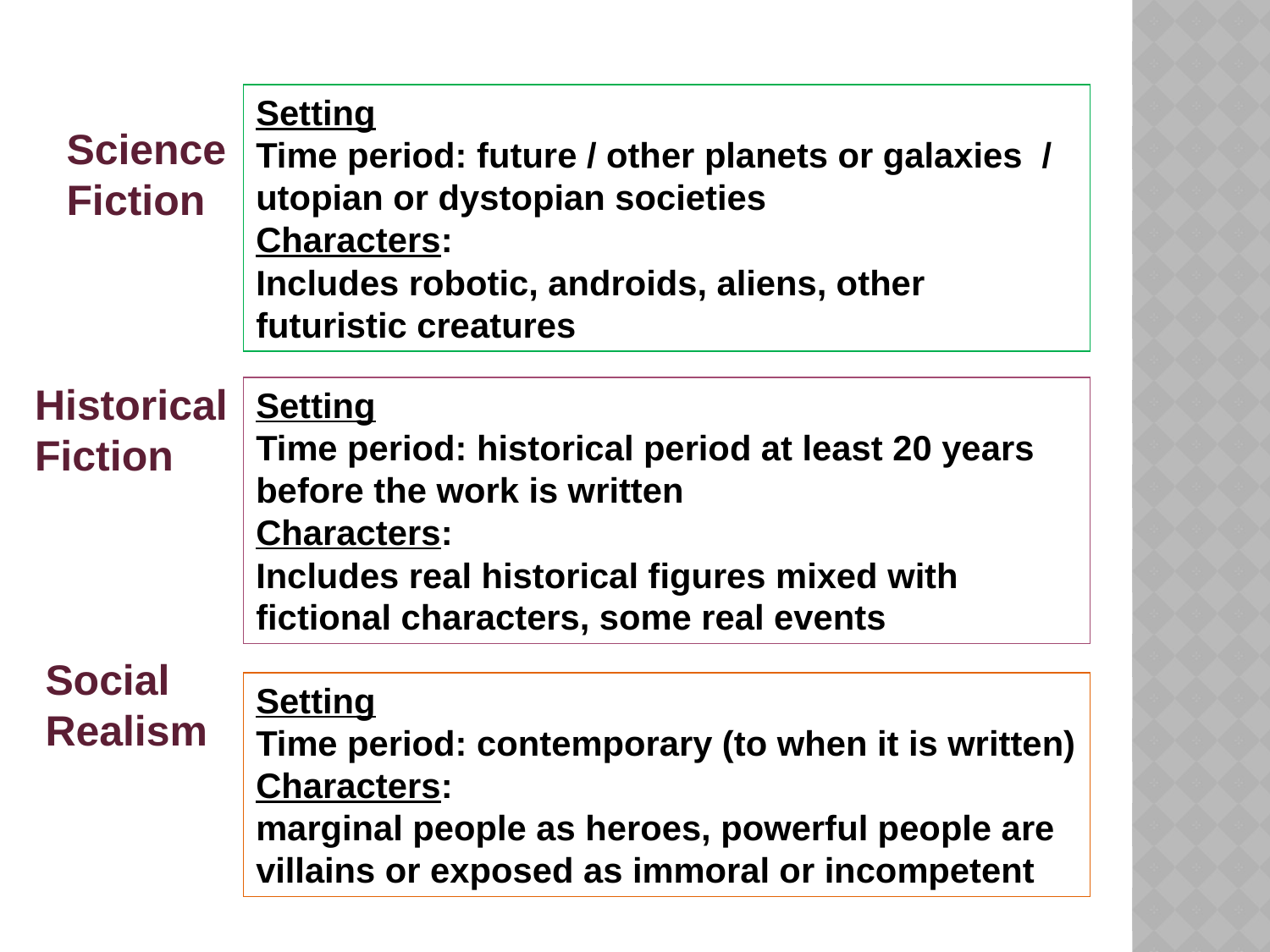

Setting
Time period: future / other planets or galaxies  / utopian or dystopian societies
Characters:
Includes robotic, androids, aliens, other futuristic creatures
Science
Fiction
Historical
Fiction
Setting
Time period: historical period at least 20 years before the work is written
Characters:
Includes real historical figures mixed with fictional characters, some real events
Social
Realism
Setting
Time period: contemporary (to when it is written)
Characters:
marginal people as heroes, powerful people are villains or exposed as immoral or incompetent